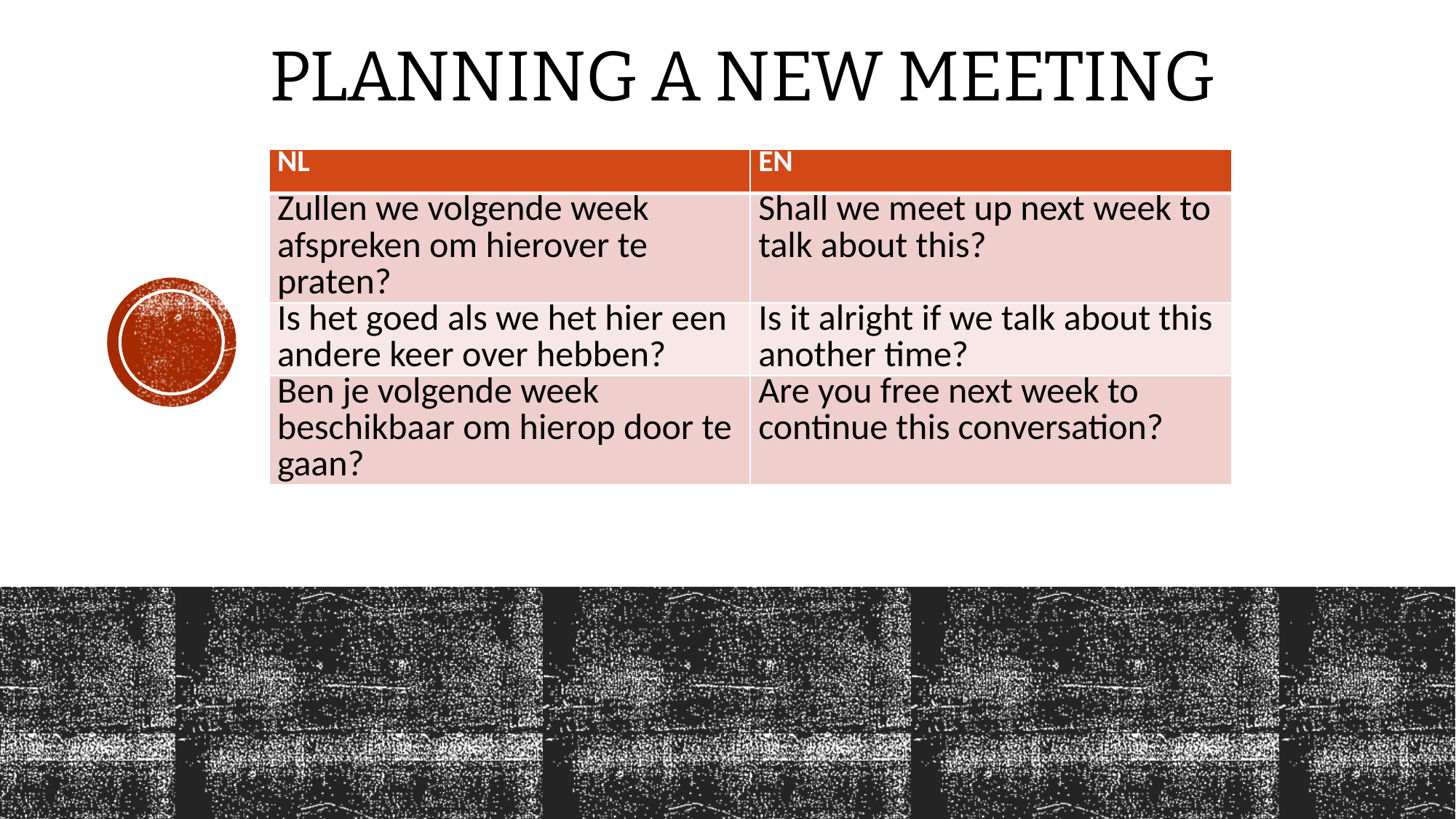

# Planning a new meeting

| NL | EN |
| --- | --- |
| Zullen we volgende week afspreken om hierover te praten? | Shall we meet up next week to talk about this? |
| Is het goed als we het hier een andere keer over hebben? | Is it alright if we talk about this another time? |
| Ben je volgende week beschikbaar om hierop door te gaan? | Are you free next week to continue this conversation? |